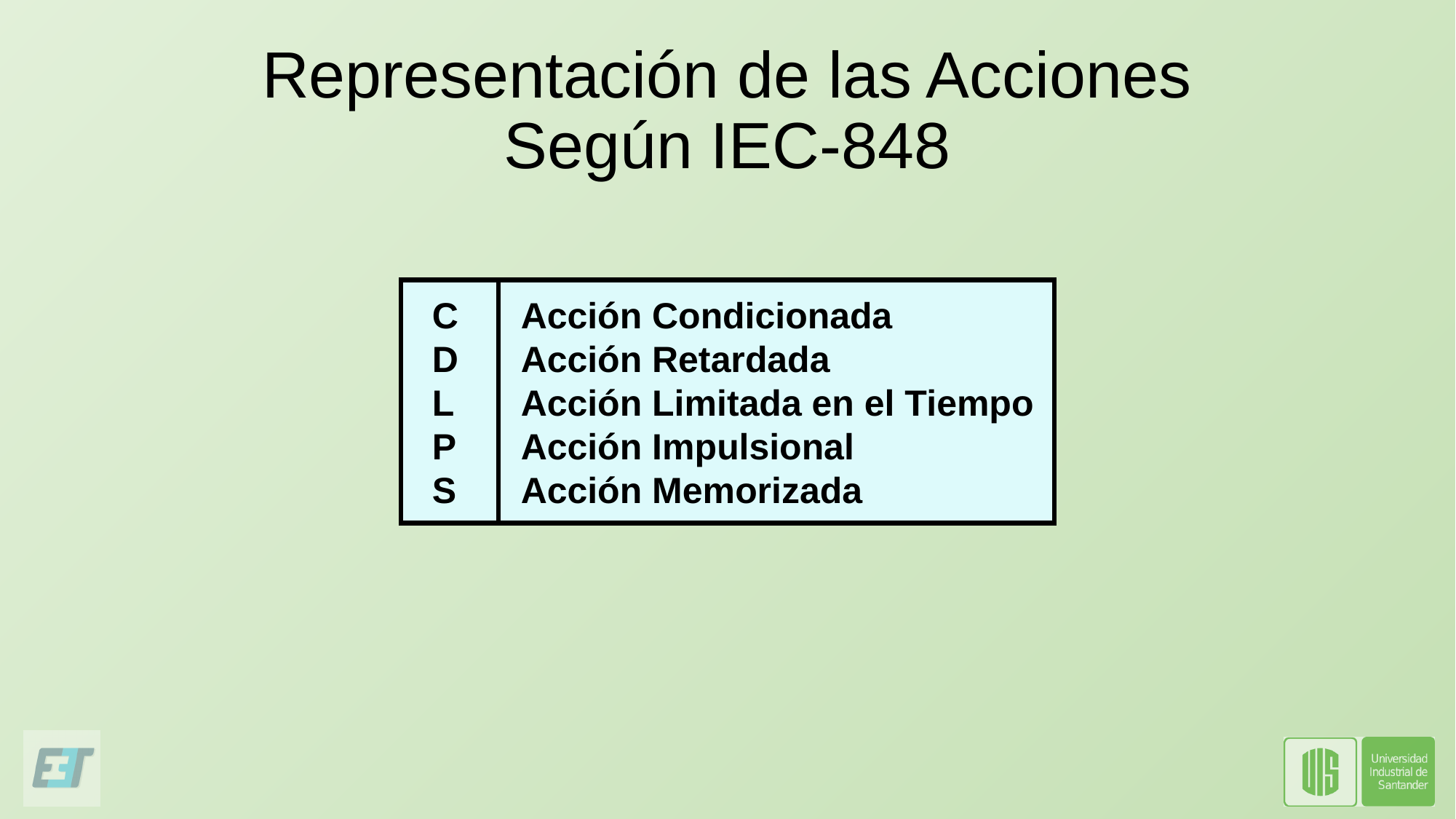

# Representación de las Acciones Según IEC-848
  C	Acción Condicionada
  D	Acción Retardada
  L	Acción Limitada en el Tiempo
  P	Acción Impulsional
  S	Acción Memorizada

1
2
3
Acción Genérica